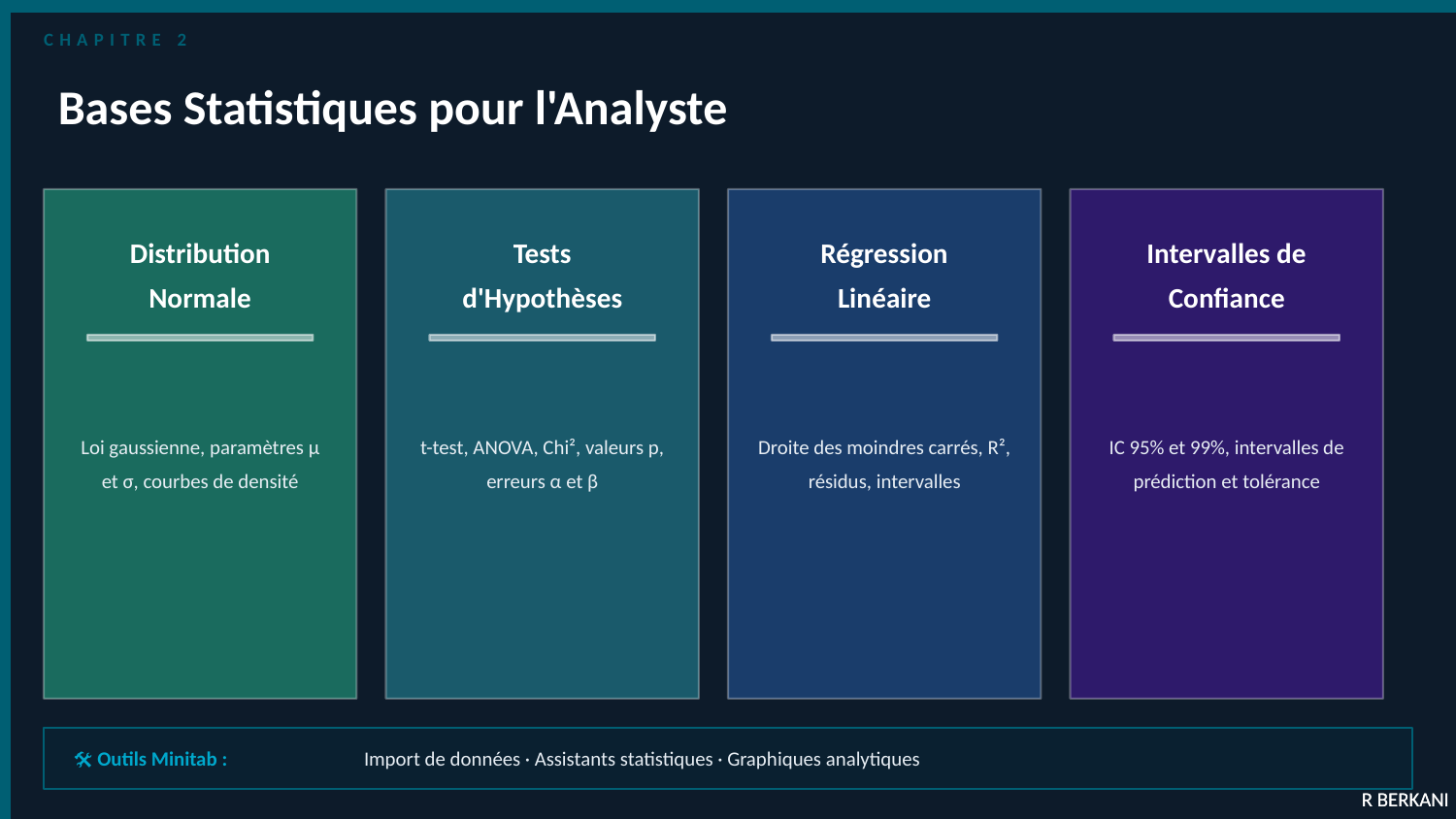

CHAPITRE 2
Bases Statistiques pour l'Analyste

Distribution
Normale
Tests
d'Hypothèses
Régression
Linéaire
Intervalles de
Confiance

Loi gaussienne, paramètres μ et σ, courbes de densité
t-test, ANOVA, Chi², valeurs p, erreurs α et β
Droite des moindres carrés, R², résidus, intervalles
IC 95% et 99%, intervalles de prédiction et tolérance

🛠 Outils Minitab :
Import de données · Assistants statistiques · Graphiques analytiques